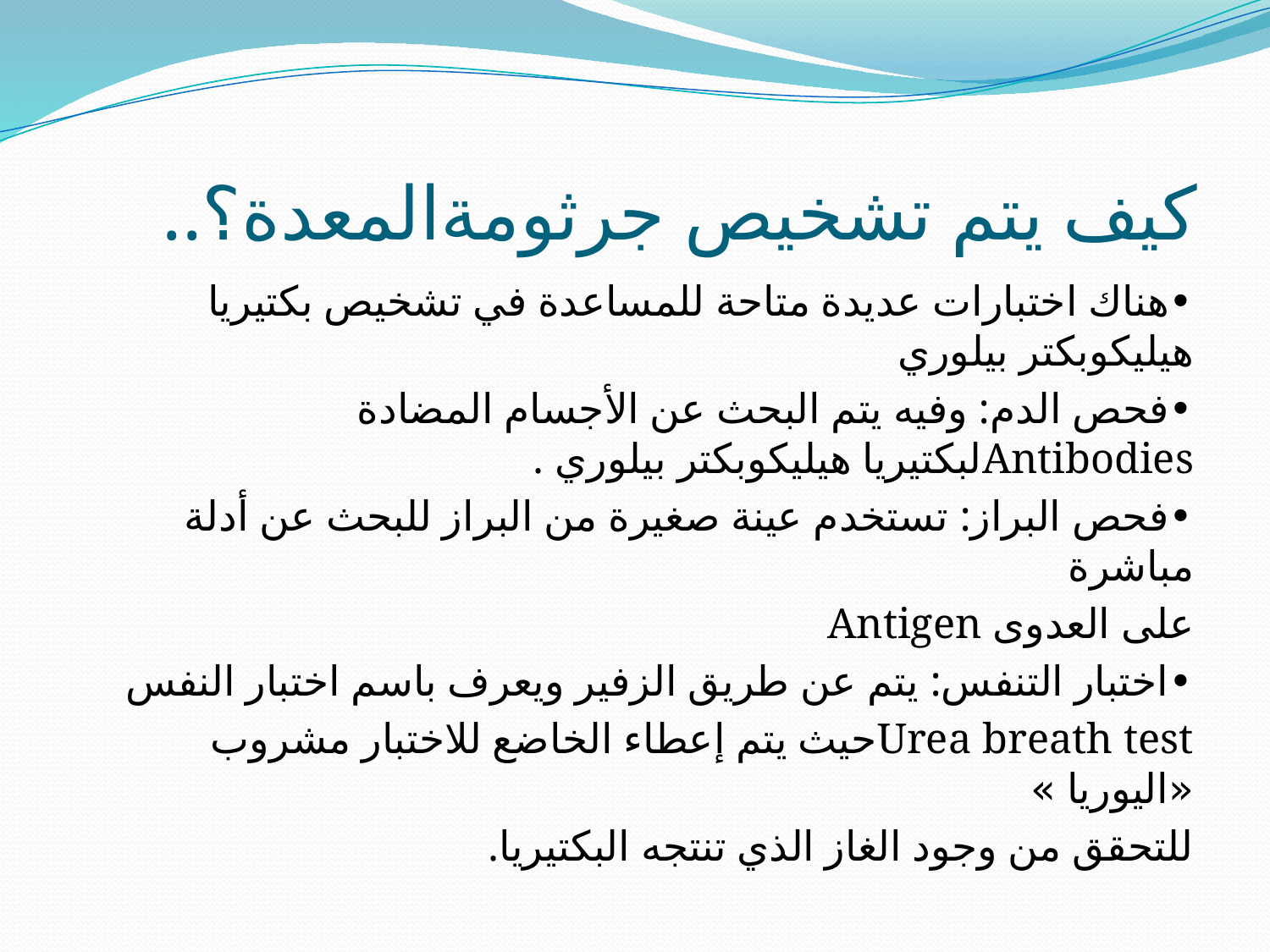

# كيف يتم تشخيص جرثومةالمعدة؟..
•هناك اختبارات عديدة متاحة للمساعدة في تشخيص بكتيريا هيليكوبكتر بيلوري
•فحص الدم: وفيه يتم البحث عن الأجسام المضادة Antibodiesلبكتيريا هيليكوبكتر بيلوري .
•فحص البراز: تستخدم عينة صغيرة من البراز للبحث عن أدلة مباشرة
على العدوى Antigen
•اختبار التنفس: يتم عن طريق الزفير ويعرف باسم اختبار النفس
Urea breath testحيث يتم إعطاء الخاضع للاختبار مشروب «اليوريا »
للتحقق من وجود الغاز الذي تنتجه البكتيريا.